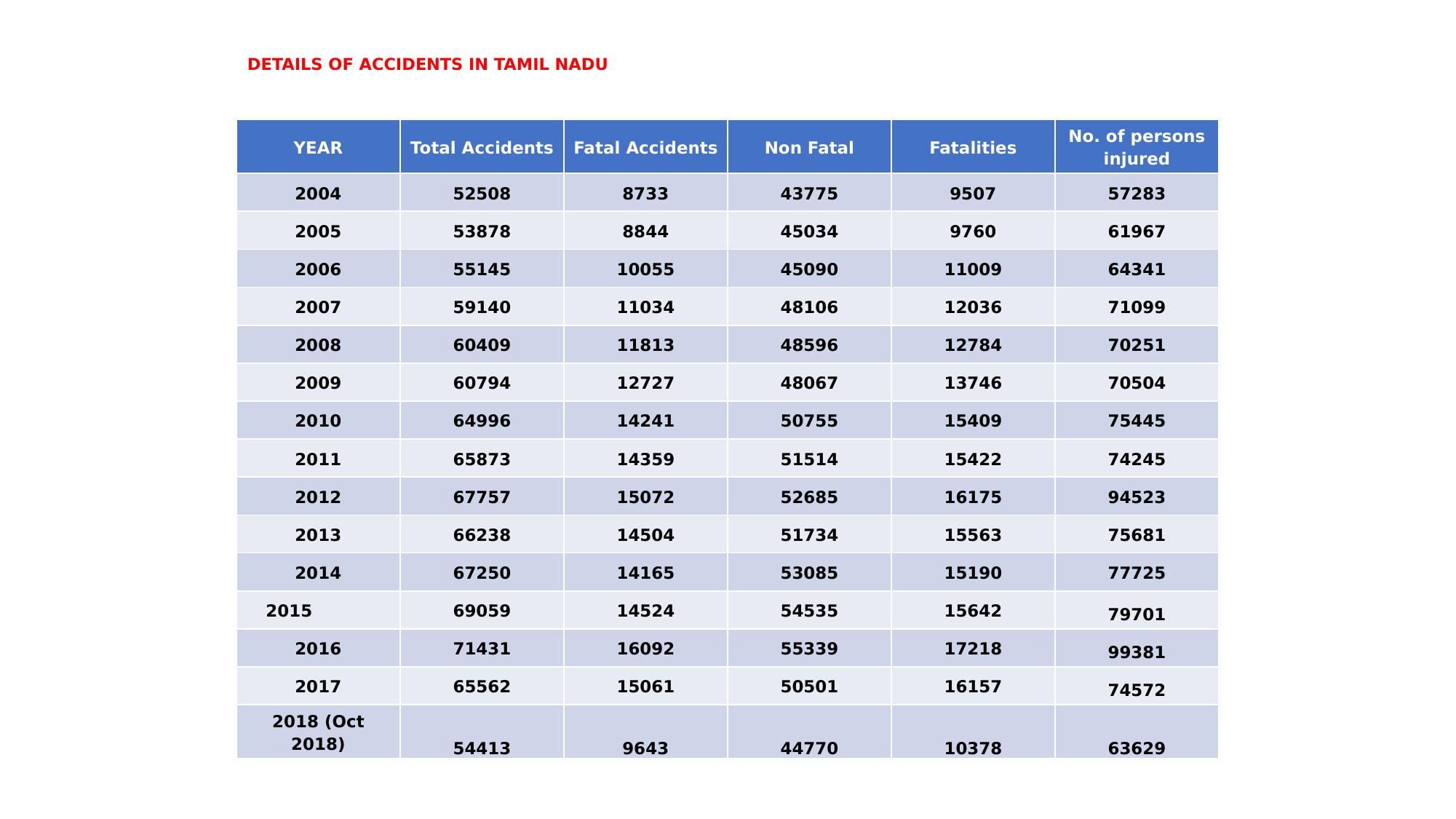

# DETAILS OF ACCIDENTS IN TAMIL NADU
| YEAR | Total Accidents | Fatal Accidents | Non Fatal | Fatalities | No. of persons injured |
| --- | --- | --- | --- | --- | --- |
| 2004 | 52508 | 8733 | 43775 | 9507 | 57283 |
| 2005 | 53878 | 8844 | 45034 | 9760 | 61967 |
| 2006 | 55145 | 10055 | 45090 | 11009 | 64341 |
| 2007 | 59140 | 11034 | 48106 | 12036 | 71099 |
| 2008 | 60409 | 11813 | 48596 | 12784 | 70251 |
| 2009 | 60794 | 12727 | 48067 | 13746 | 70504 |
| 2010 | 64996 | 14241 | 50755 | 15409 | 75445 |
| 2011 | 65873 | 14359 | 51514 | 15422 | 74245 |
| 2012 | 67757 | 15072 | 52685 | 16175 | 94523 |
| 2013 | 66238 | 14504 | 51734 | 15563 | 75681 |
| 2014 | 67250 | 14165 | 53085 | 15190 | 77725 |
| 2015 | 69059 | 14524 | 54535 | 15642 | 79701 |
| 2016 | 71431 | 16092 | 55339 | 17218 | 99381 |
| 2017 | 65562 | 15061 | 50501 | 16157 | 74572 |
| 2018 (Oct 2018) | 54413 | 9643 | 44770 | 10378 | 63629 |